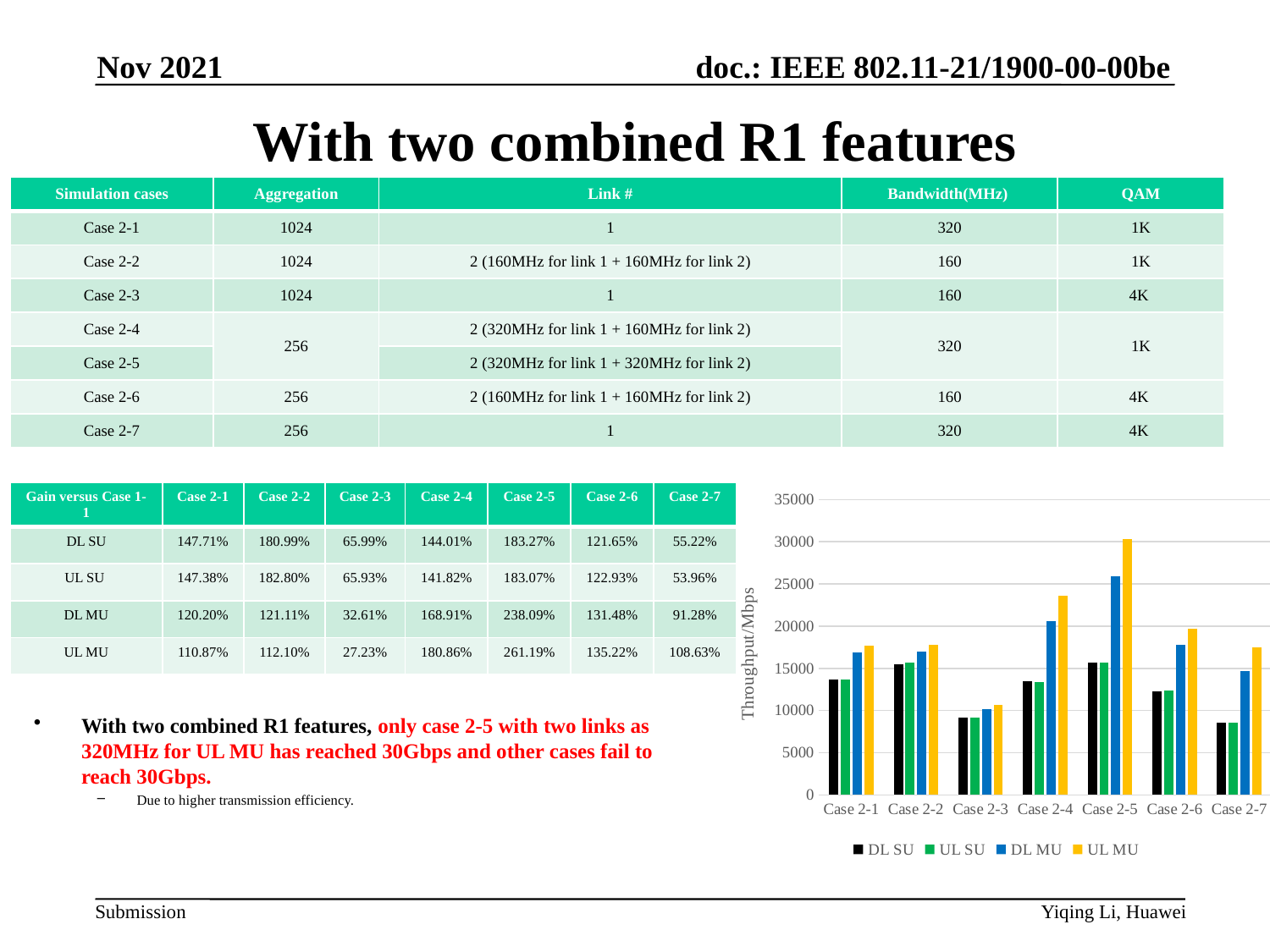

Nov 2021
# With two combined R1 features
| Simulation cases | Aggregation | Link # | Bandwidth(MHz) | QAM |
| --- | --- | --- | --- | --- |
| Case 2-1 | 1024 | 1 | 320 | 1K |
| Case 2-2 | 1024 | 2 (160MHz for link 1 + 160MHz for link 2) | 160 | 1K |
| Case 2-3 | 1024 | 1 | 160 | 4K |
| Case 2-4 | 256 | 2 (320MHz for link 1 + 160MHz for link 2) | 320 | 1K |
| Case 2-5 |  | 2 (320MHz for link 1 + 320MHz for link 2) |  |  |
| Case 2-6 | 256 | 2 (160MHz for link 1 + 160MHz for link 2) | 160 | 4K |
| Case 2-7 | 256 | 1 | 320 | 4K |

| Gain versus Case 1-1 | Case 2-1 | Case 2-2 | Case 2-3 | Case 2-4 | Case 2-5 | Case 2-6 | Case 2-7 |
| --- | --- | --- | --- | --- | --- | --- | --- |
| DL SU | 147.71% | 180.99% | 65.99% | 144.01% | 183.27% | 121.65% | 55.22% |
| UL SU | 147.38% | 182.80% | 65.93% | 141.82% | 183.07% | 122.93% | 53.96% |
| DL MU | 120.20% | 121.11% | 32.61% | 168.91% | 238.09% | 131.48% | 91.28% |
| UL MU | 110.87% | 112.10% | 27.23% | 180.86% | 261.19% | 135.22% | 108.63% |

### Chart

| Category |  |  |  |  |
|---|---|---|---|---|
| Case 2-1 | 13678.896 | 13668.12 | 16883.292 | 17680.14 |
| Case 2-2 | 15517.092 | 15624.708 | 16952.844 | 17783.7 |
| Case 2-3 | 9166.296 | 9167.904 | 10167.852 | 10667.952 |
| Case 2-4 | 13474.524 | 13360.956 | 20618.196 | 23548.656 |
| Case 2-5 | 15642.528 | 15639.996 | 25922.196 | 30283.68 |
| Case 2-6 | 12239.64 | 12317.376 | 17747.652 | 19722.348 |
| Case 2-7 | 8571.756 | 8506.296 | 14665.824 | 17492.292 |
With two combined R1 features, only case 2-5 with two links as 320MHz for UL MU has reached 30Gbps and other cases fail to reach 30Gbps.
Due to higher transmission efficiency.

Yiqing Li, Huawei